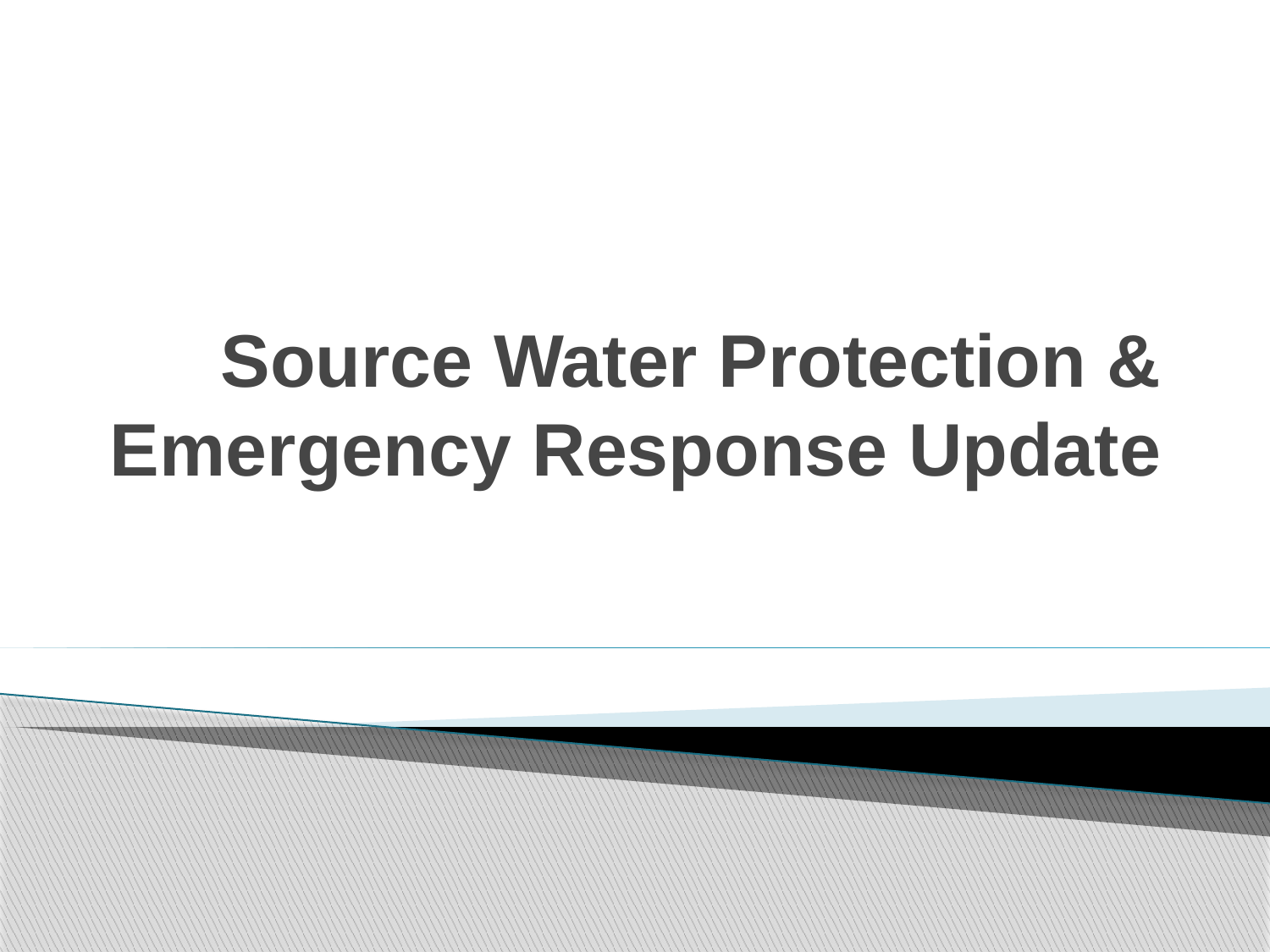

# Source Water Protection & Emergency Response Update